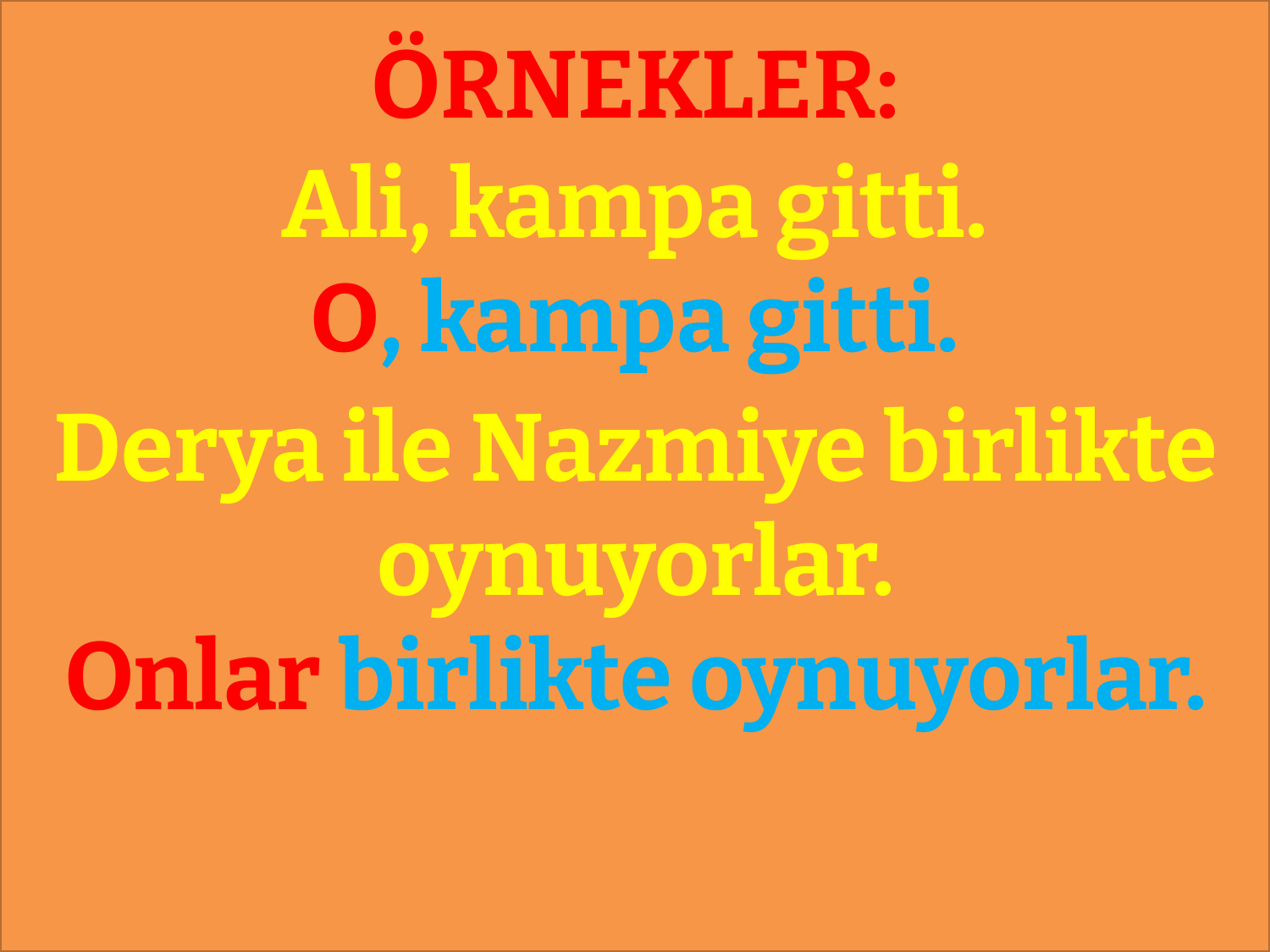

ÖRNEKLER:
Ali, kampa gitti.
O, kampa gitti.
#
Derya ile Nazmiye birlikte oynuyorlar.
Onlar birlikte oynuyorlar.